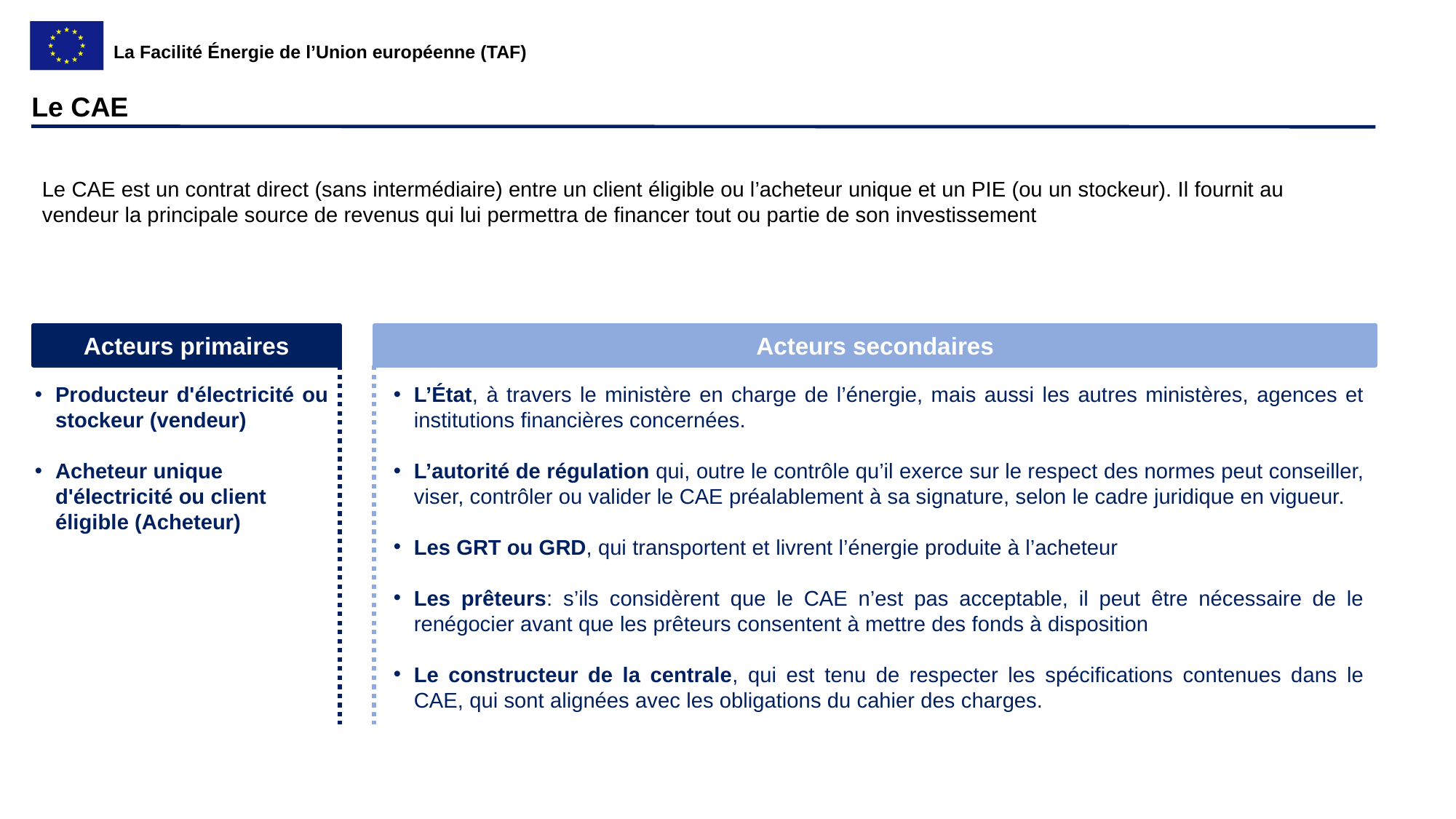

Le CAE
Le CAE est un contrat direct (sans intermédiaire) entre un client éligible ou l’acheteur unique et un PIE (ou un stockeur). Il fournit au vendeur la principale source de revenus qui lui permettra de financer tout ou partie de son investissement
Acteurs primaires
Acteurs secondaires
Producteur d'électricité ou stockeur (vendeur)

Acheteur unique d'électricité ou client éligible (Acheteur)

L’État, à travers le ministère en charge de l’énergie, mais aussi les autres ministères, agences et institutions financières concernées.

L’autorité de régulation qui, outre le contrôle qu’il exerce sur le respect des normes peut conseiller, viser, contrôler ou valider le CAE préalablement à sa signature, selon le cadre juridique en vigueur.

Les GRT ou GRD, qui transportent et livrent l’énergie produite à l’acheteur

Les prêteurs: s’ils considèrent que le CAE n’est pas acceptable, il peut être nécessaire de le renégocier avant que les prêteurs consentent à mettre des fonds à disposition

Le constructeur de la centrale, qui est tenu de respecter les spécifications contenues dans le CAE, qui sont alignées avec les obligations du cahier des charges.